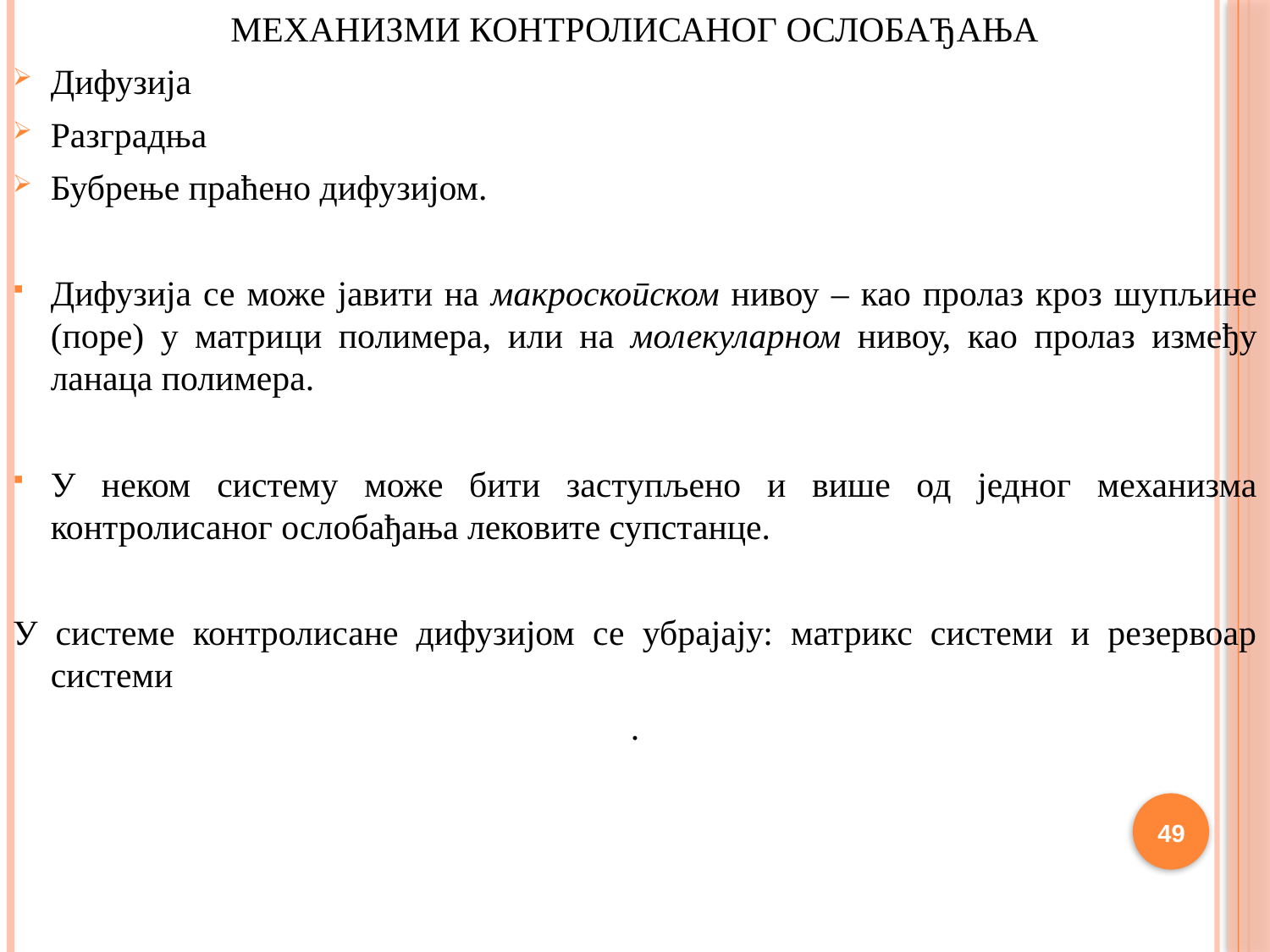

МЕХАНИЗМИ КОНТРОЛИСАНОГ ОСЛОБАЂАЊА
Дифузија
Разградња
Бубрење праћено дифузијом.

Дифузија се може јавити на макроскопском нивоу – као пролаз кроз шупљине (поре) у матрици полимера, или на молекуларном нивоу, као пролаз између ланаца полимера.

У неком систему може бити заступљено и више од једног механизма контролисаног ослобађања лековите супстанце.

У системе контролисане дифузијом се убрајају: матрикс системи и резервоар системи
.

49